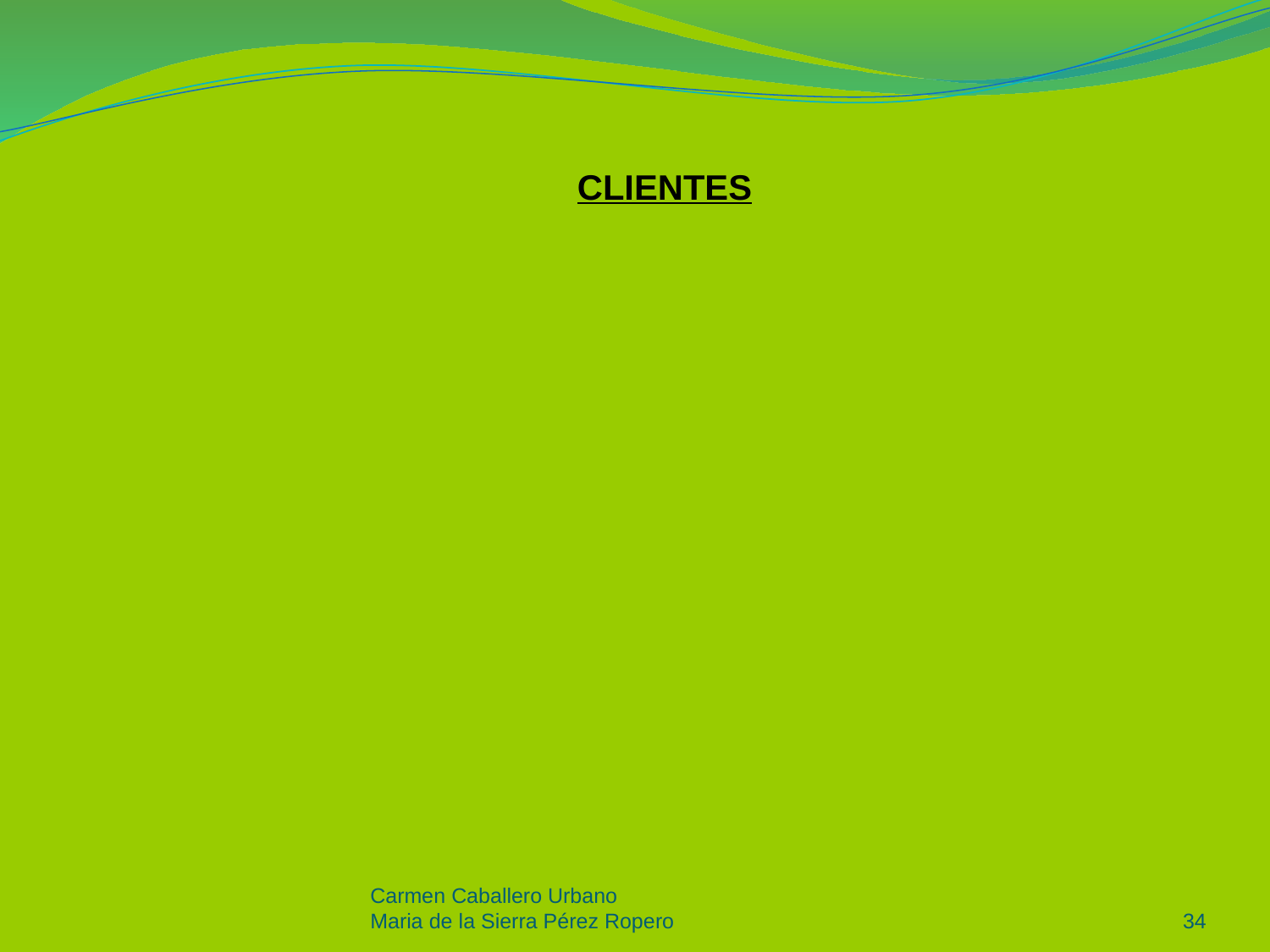

CLIENTES
Carmen Caballero Urbano
Maria de la Sierra Pérez Ropero
34